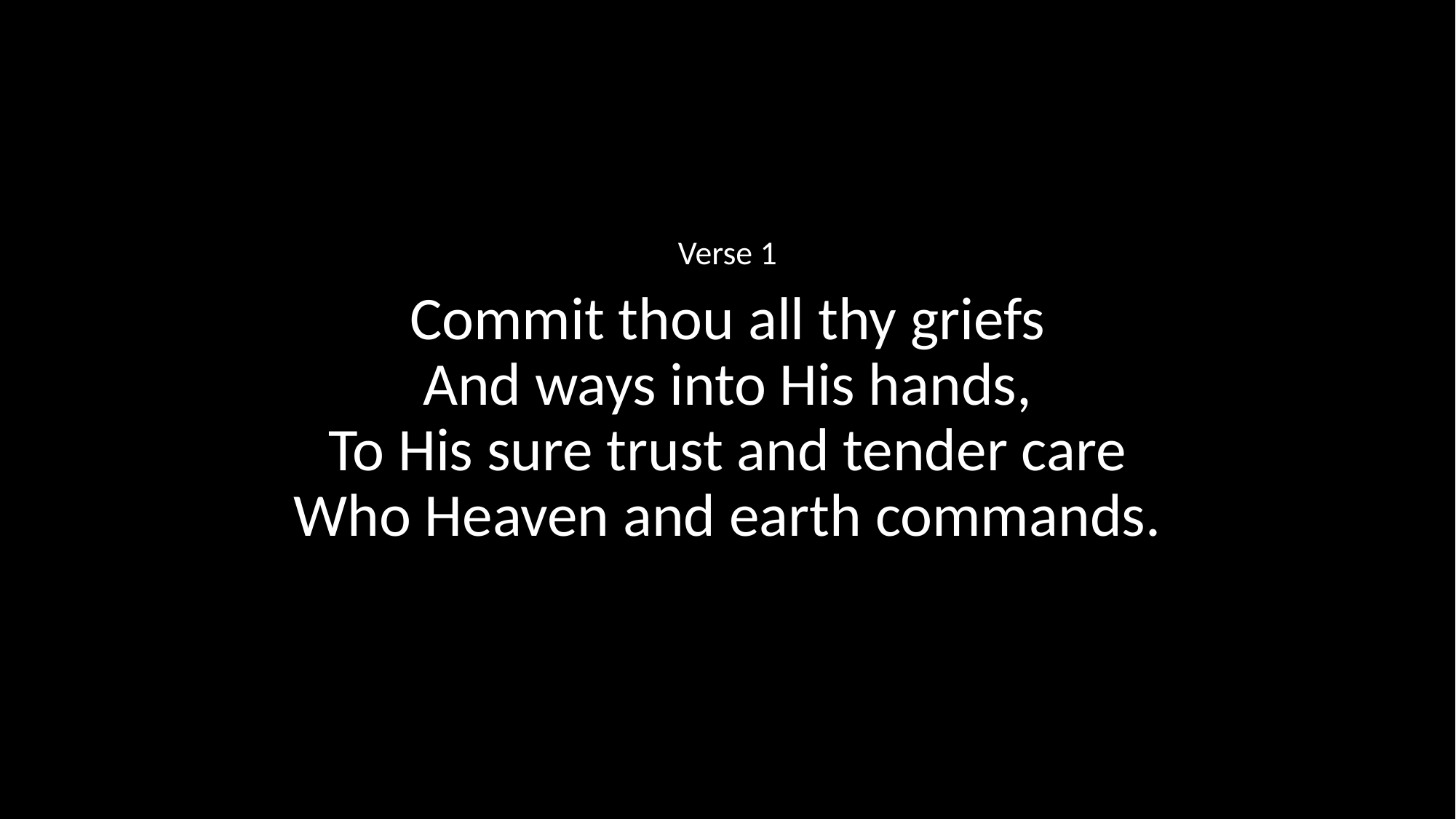

Verse 1
Commit thou all thy griefs
And ways into His hands,
To His sure trust and tender care
Who Heaven and earth commands.